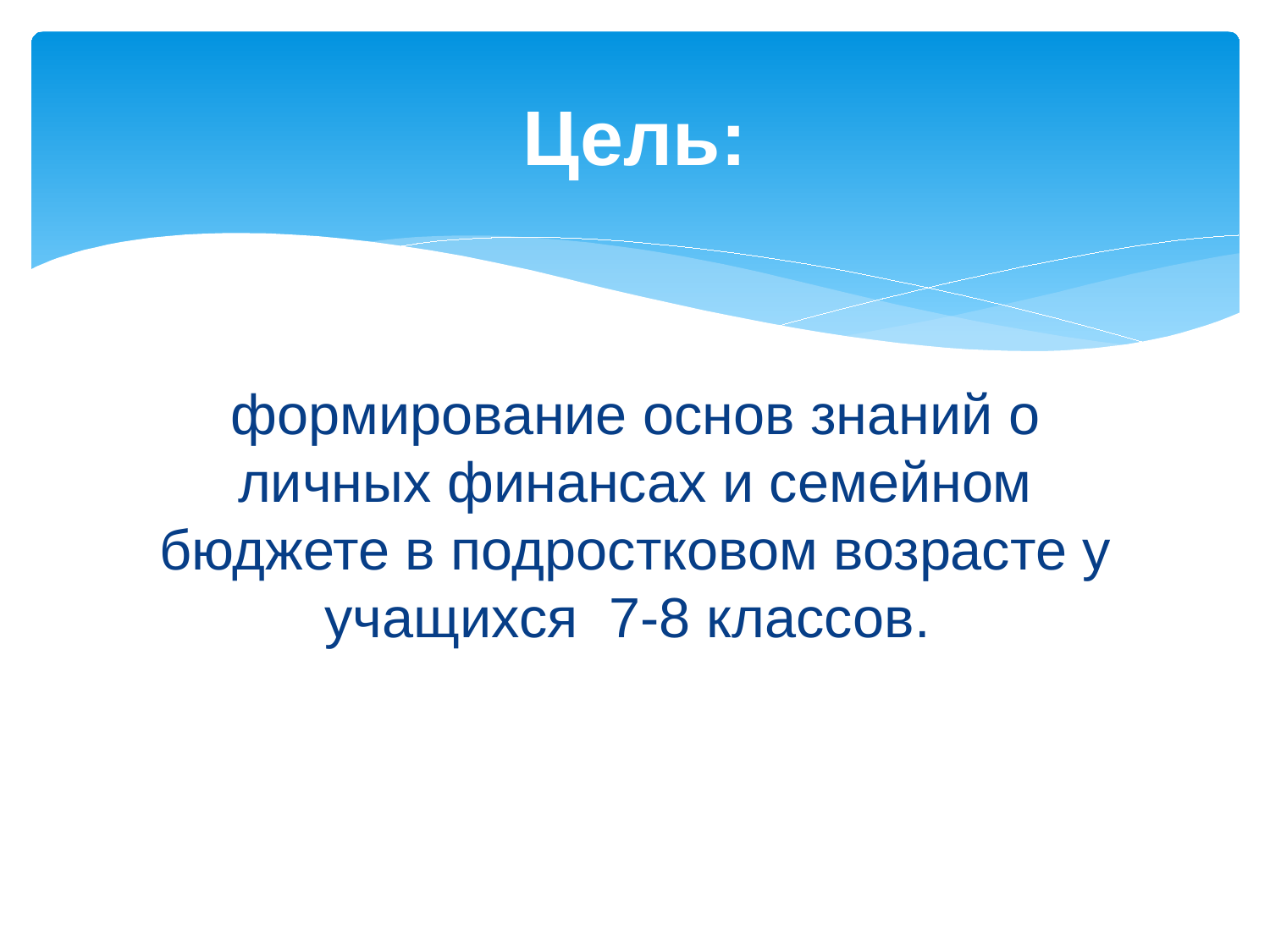

# Цель:
формирование основ знаний о личных финансах и семейном бюджете в подростковом возрасте у учащихся  7-8 классов.